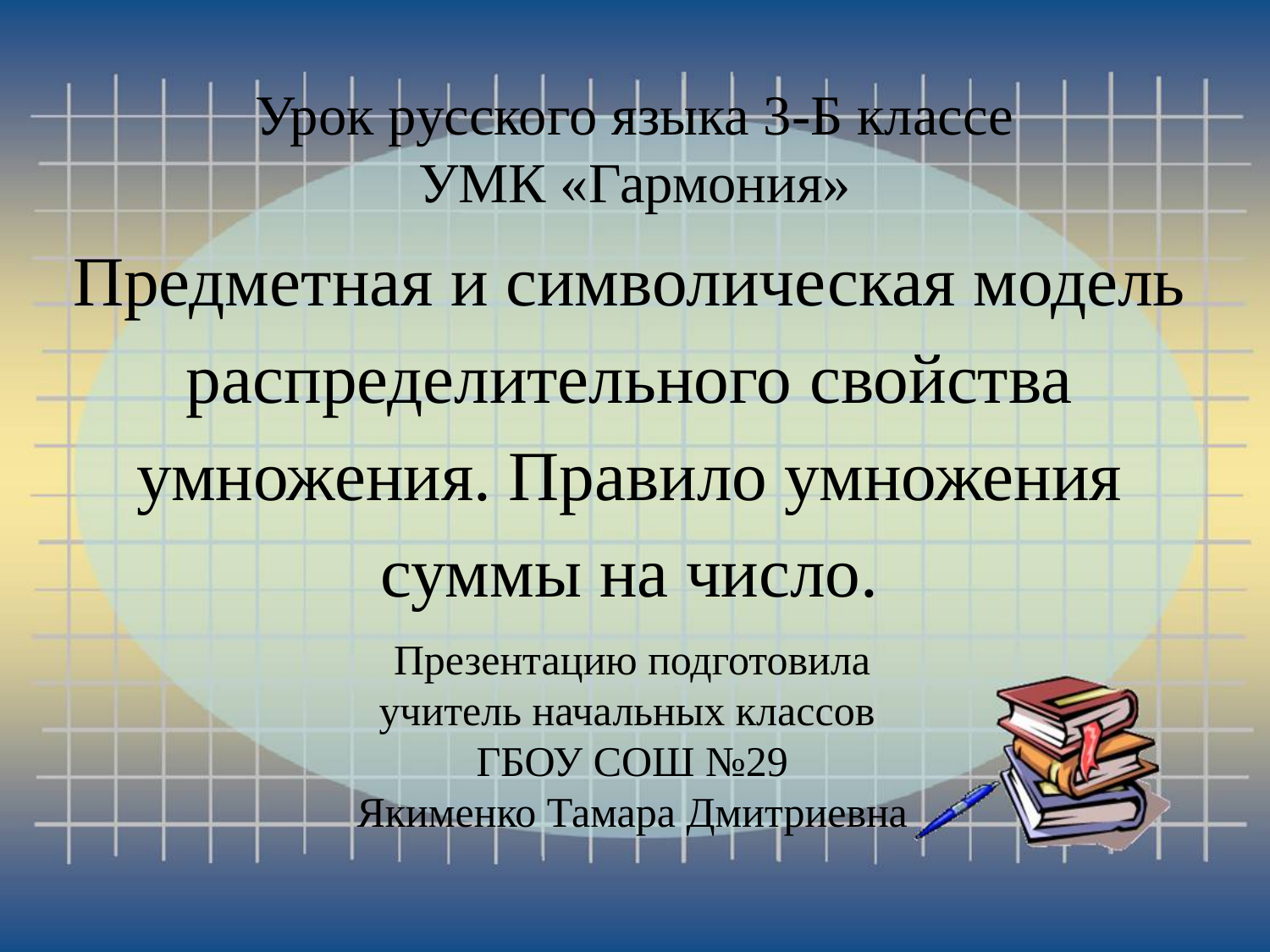

# Урок русского языка 3-Б классе УМК «Гармония»
Предметная и символическая модель распределительного свойства умножения. Правило умножения суммы на число.

Презентацию подготовила учитель начальных классов
ГБОУ СОШ №29
Якименко Тамара Дмитриевна